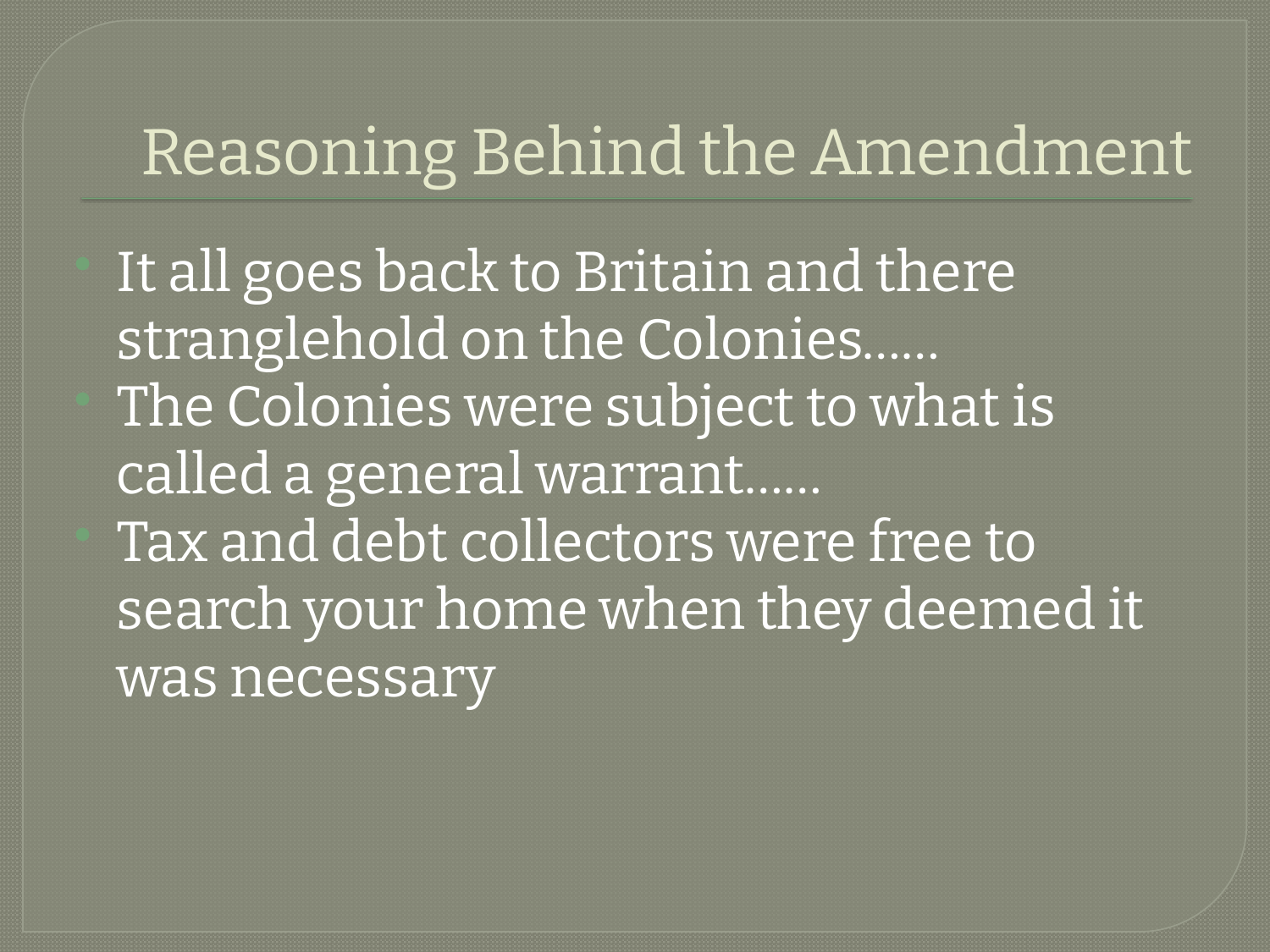

# Reasoning Behind the Amendment
It all goes back to Britain and there stranglehold on the Colonies……
The Colonies were subject to what is called a general warrant……
Tax and debt collectors were free to search your home when they deemed it was necessary